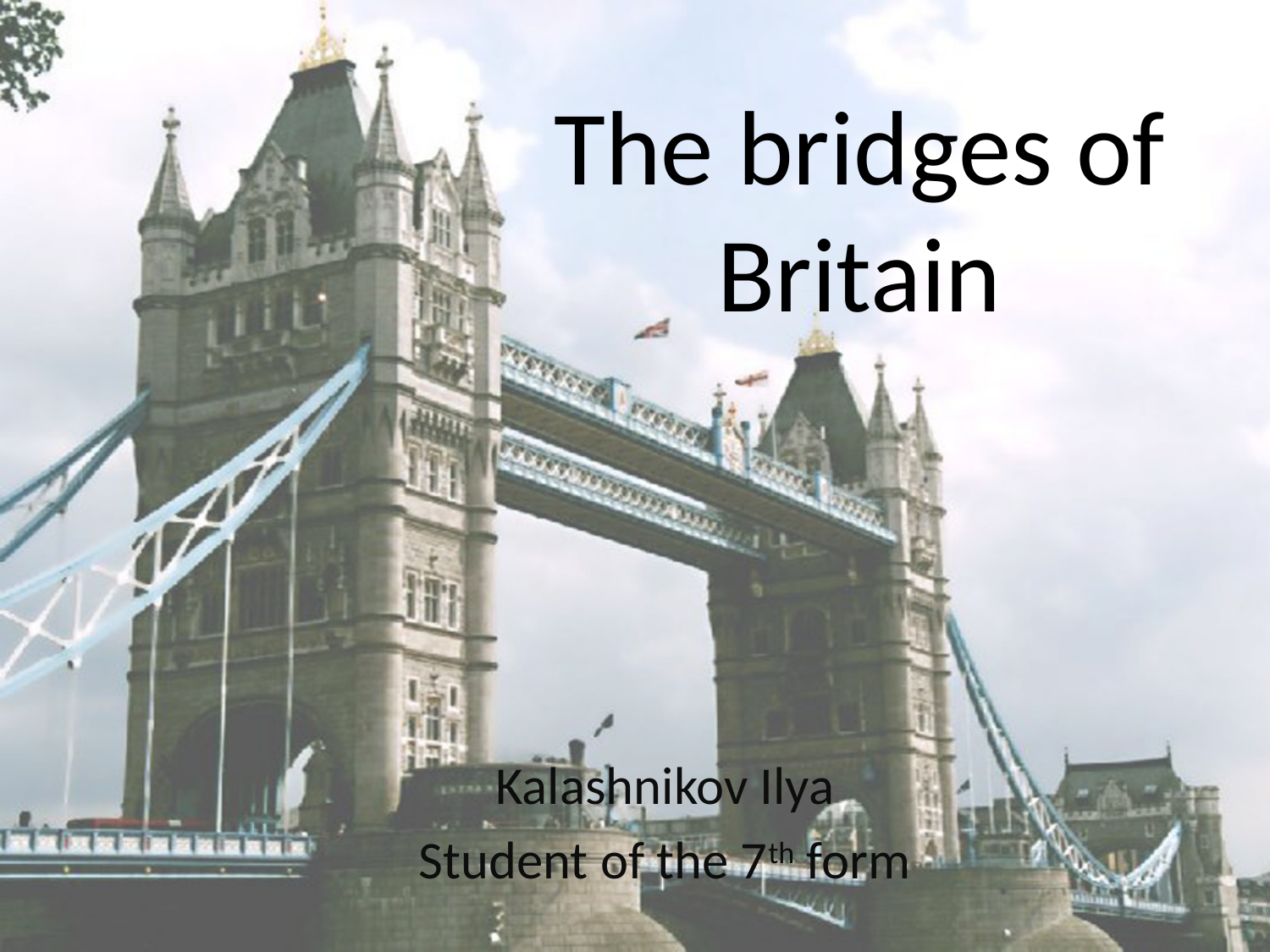

# The bridges of Britain
Kalashnikov Ilya
Student of the 7th form